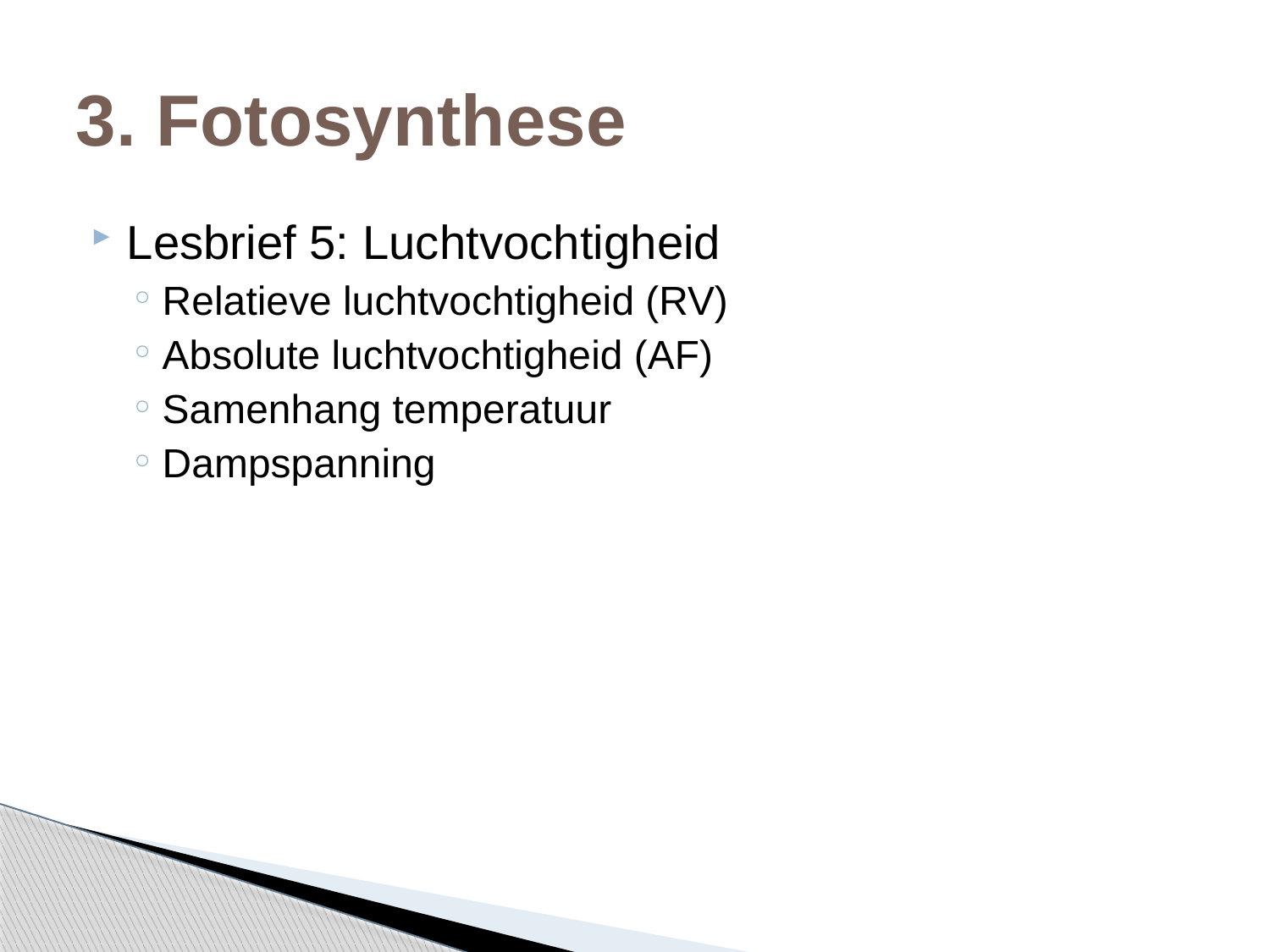

# 3. Fotosynthese
Lesbrief 5: Luchtvochtigheid
Relatieve luchtvochtigheid (RV)
Absolute luchtvochtigheid (AF)
Samenhang temperatuur
Dampspanning